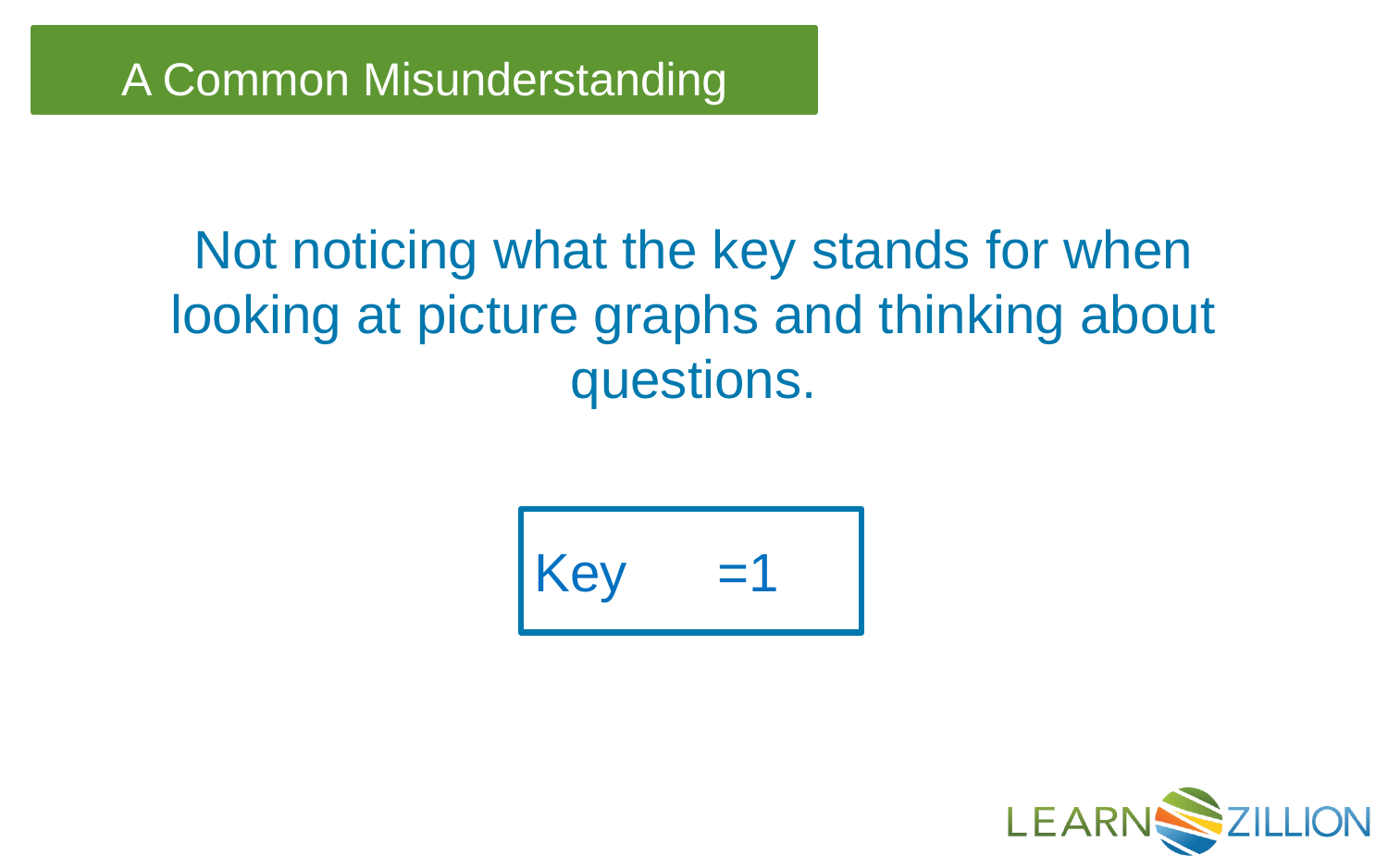

Not noticing what the key stands for when looking at picture graphs and thinking about questions.

Key      =1